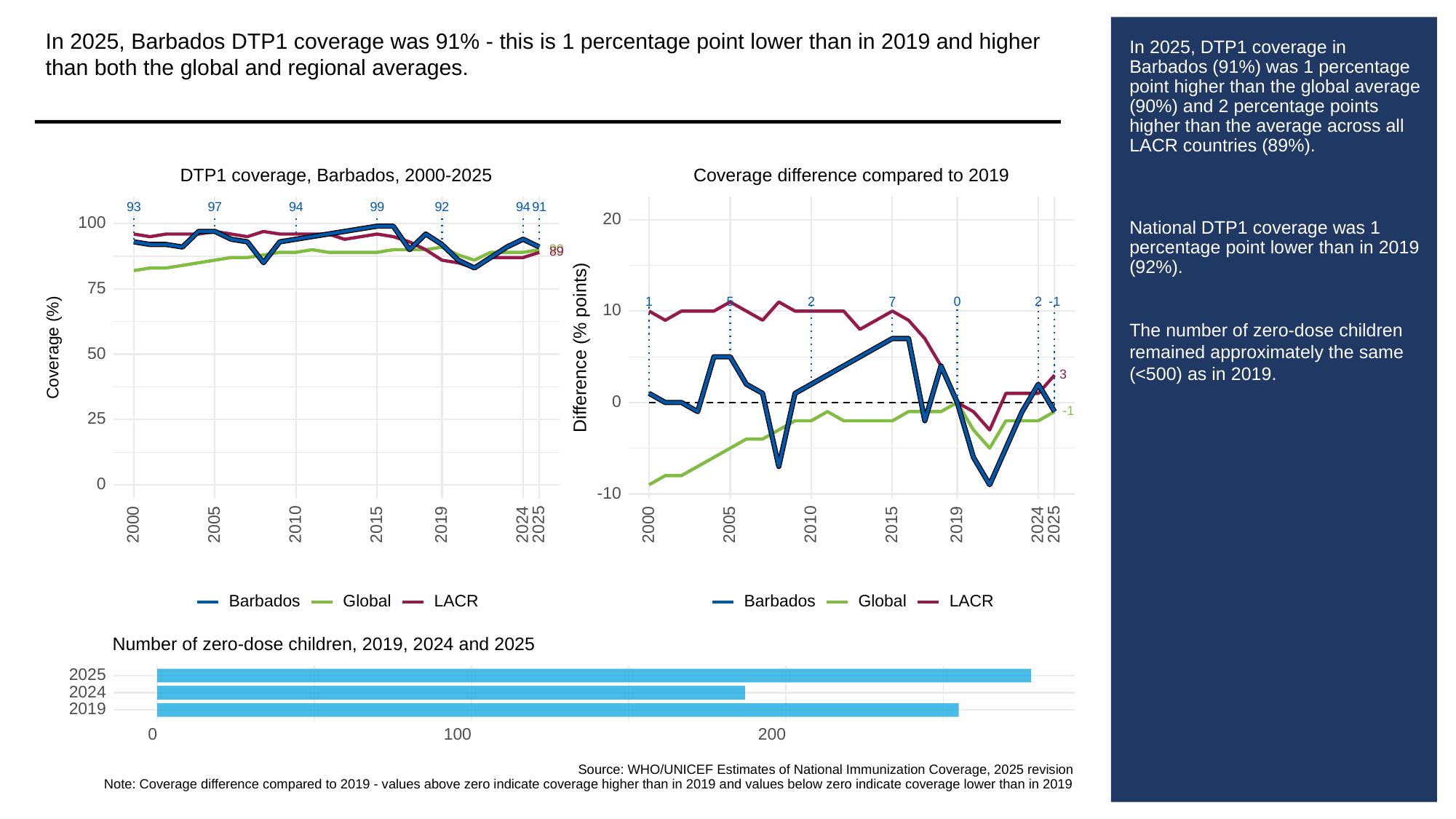

In 2025, Barbados DTP1 coverage was 91% - this is 1 percentage point lower than in 2019 and higher than both the global and regional averages.
# In 2025, DTP1 coverage in Barbados (91%) was 1 percentage point higher than the global average (90%) and 2 percentage points higher than the average across all LACR countries (89%).

National DTP1 coverage was 1 percentage point lower than in 2019 (92%).

The number of zero-dose children remained approximately the same (<500) as in 2019.

Coverage difference compared to 2019
DTP1 coverage, Barbados, 2000-2025

93
97
94
99
92
94
91
20
100

90

89

75

0
1
2
2
-1
5
7

10

Difference (% points)
Coverage (%)
50

3

0

-1
25

0

-10

2000
2005
2010
2015
2019
2024
2025
2000
2005
2010
2015
2019
2024
2025
Global
LACR
Global
LACR
Barbados
Barbados

Number of zero-dose children, 2019, 2024 and 2025

2025

2024

2019

0
100
200
Source: WHO/UNICEF Estimates of National Immunization Coverage, 2025 revision
Note: Coverage difference compared to 2019 - values above zero indicate coverage higher than in 2019 and values below zero indicate coverage lower than in 2019